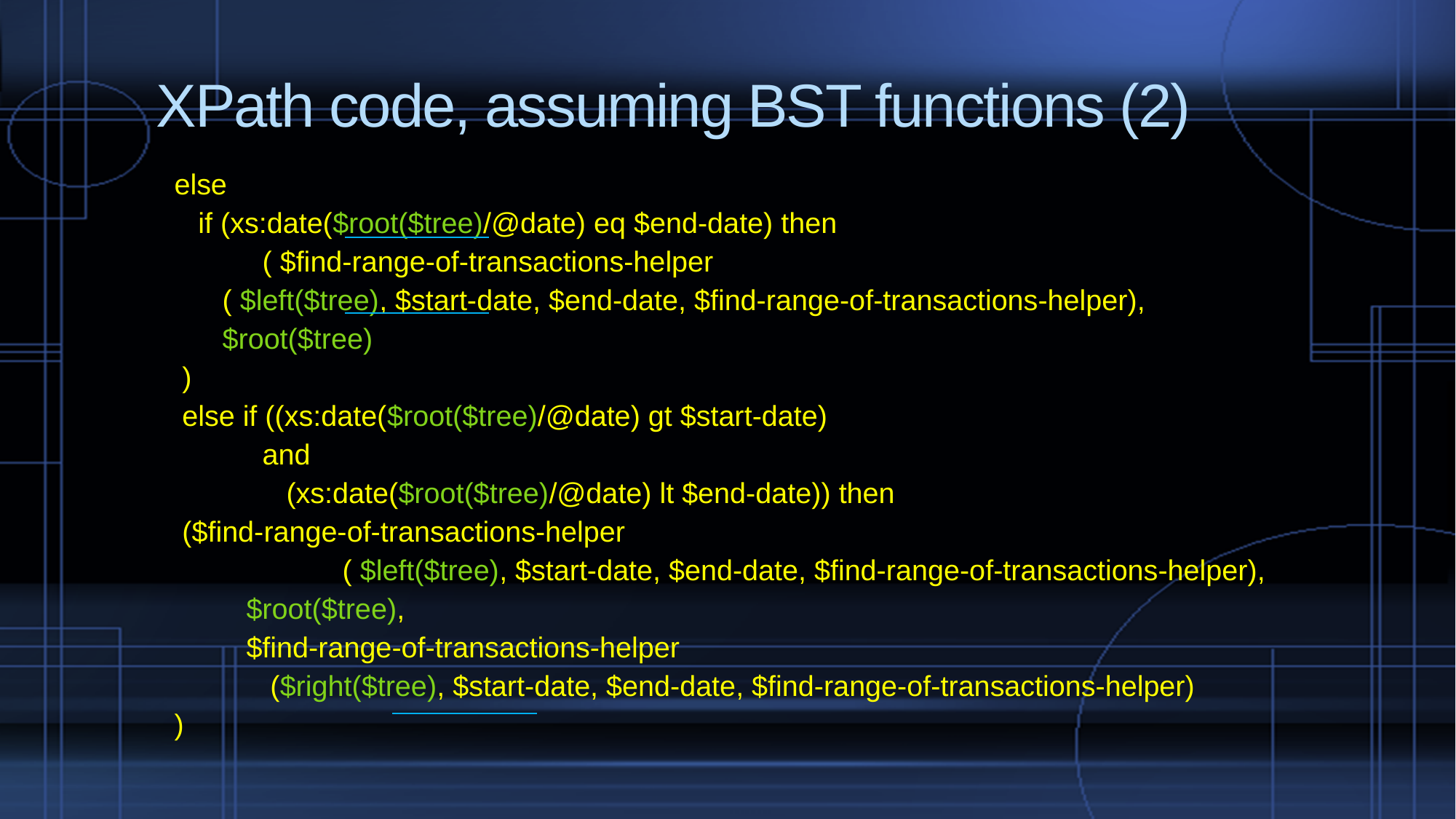

# XPath code, assuming BST functions (2)
else
   if (xs:date($root($tree)/@date) eq $end-date) then
           ( $find-range-of-transactions-helper
	      ( $left($tree), $start-date, $end-date, $find-range-of-transactions-helper),
	      $root($tree)
	 )
	 else if ((xs:date($root($tree)/@date) gt $start-date)
	           and
	              (xs:date($root($tree)/@date) lt $end-date)) then
	 ($find-range-of-transactions-helper
                     ( $left($tree), $start-date, $end-date, $find-range-of-transactions-helper),
	         $root($tree),
	         $find-range-of-transactions-helper
	            ($right($tree), $start-date, $end-date, $find-range-of-transactions-helper)
	)